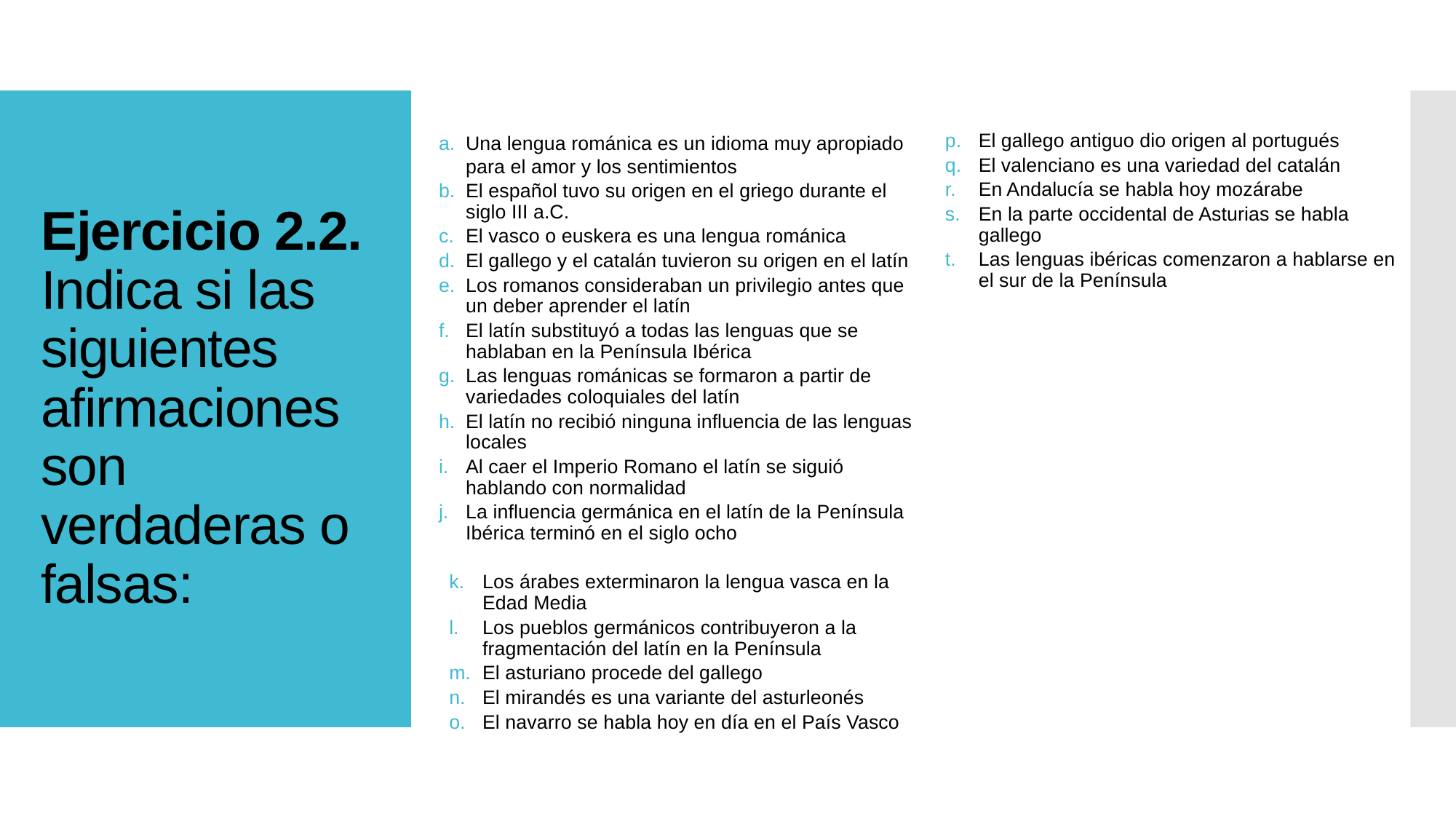

Una lengua románica es un idioma muy apropiado para el amor y los sentimientos
El español tuvo su origen en el griego durante el siglo III a.C.
El vasco o euskera es una lengua románica
El gallego y el catalán tuvieron su origen en el latín
Los romanos consideraban un privilegio antes que un deber aprender el latín
El latín substituyó a todas las lenguas que se hablaban en la Península Ibérica
Las lenguas románicas se formaron a partir de variedades coloquiales del latín
El latín no recibió ninguna influencia de las lenguas locales
Al caer el Imperio Romano el latín se siguió hablando con normalidad
La influencia germánica en el latín de la Península Ibérica terminó en el siglo ocho

Los árabes exterminaron la lengua vasca en la Edad Media
Los pueblos germánicos contribuyeron a la fragmentación del latín en la Península
El asturiano procede del gallego
El mirandés es una variante del asturleonés
El navarro se habla hoy en día en el País Vasco
El gallego antiguo dio origen al portugués
El valenciano es una variedad del catalán
En Andalucía se habla hoy mozárabe
En la parte occidental de Asturias se habla gallego
Las lenguas ibéricas comenzaron a hablarse en el sur de la Península

# Ejercicio 2.2. Indica si las siguientes afirmaciones son verdaderas o falsas: